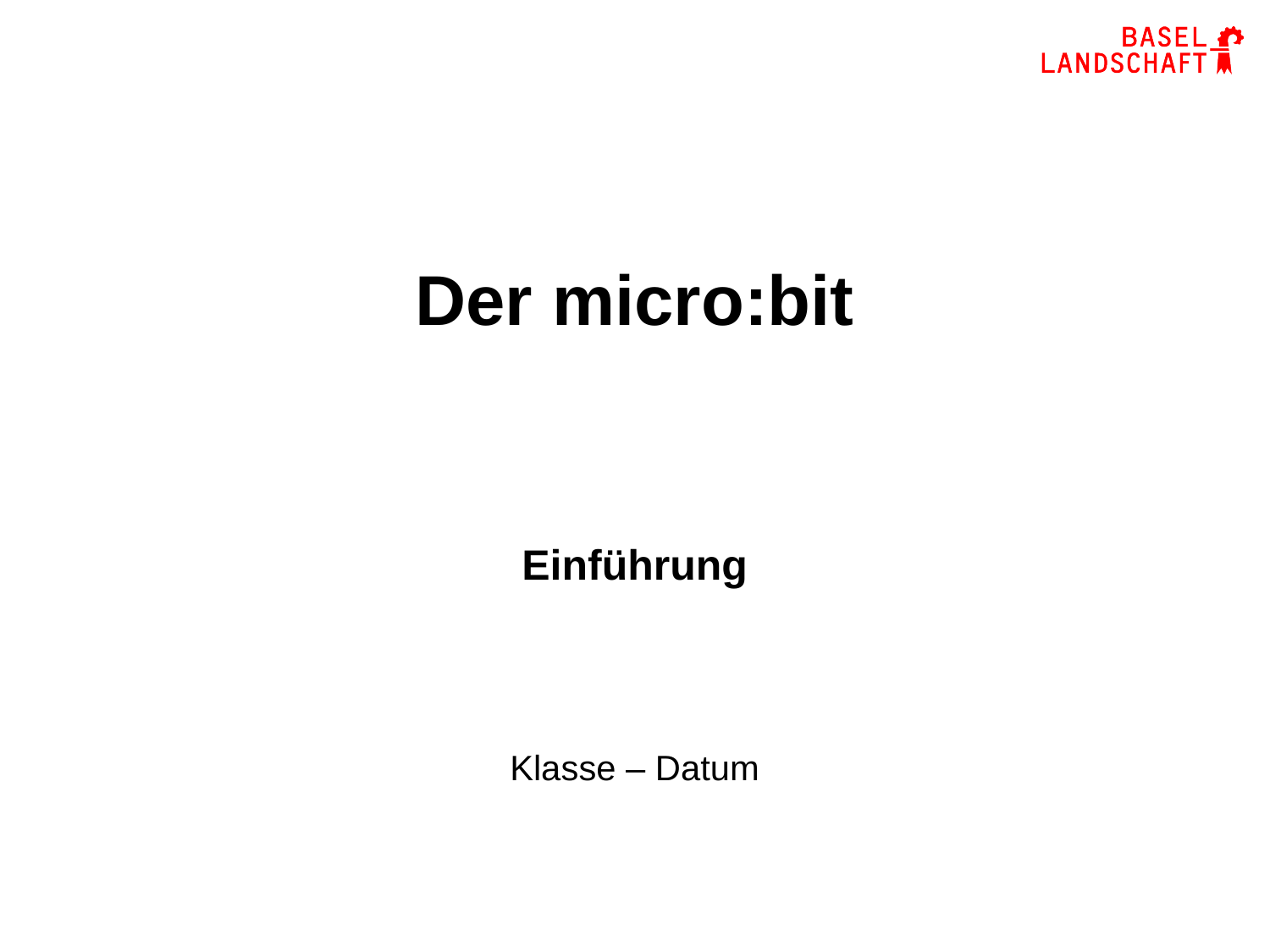

# Der micro:bit

Einführung

Klasse – Datum